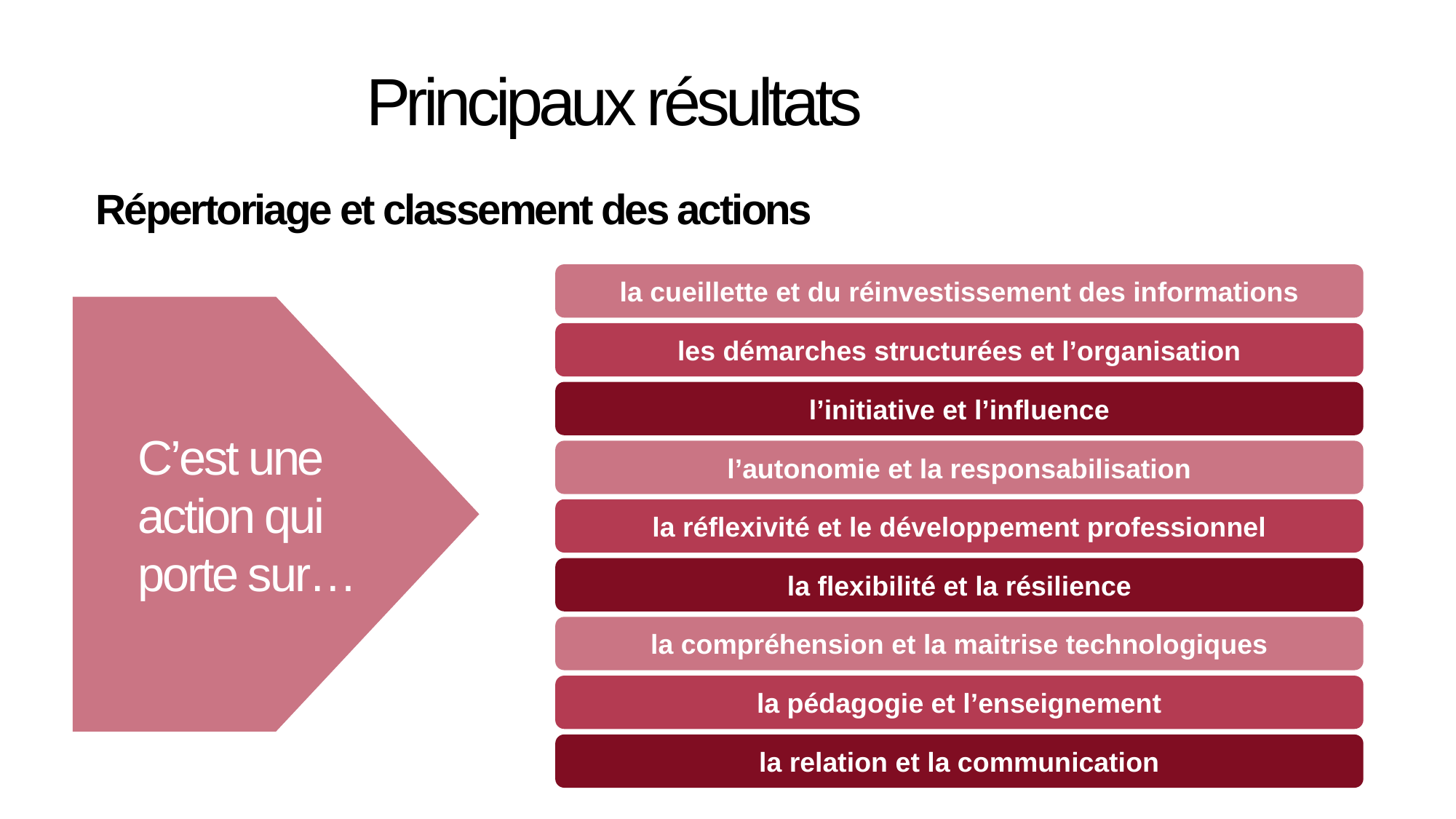

# Principaux résultats
Répertoriage et classement des actions
la cueillette et du réinvestissement des informations
C’est une action qui porte sur…
les démarches structurées et l’organisation
l’initiative et l’influence
l’autonomie et la responsabilisation
la réflexivité et le développement professionnel
la flexibilité et la résilience
la compréhension et la maitrise technologiques
la pédagogie et l’enseignement
la relation et la communication